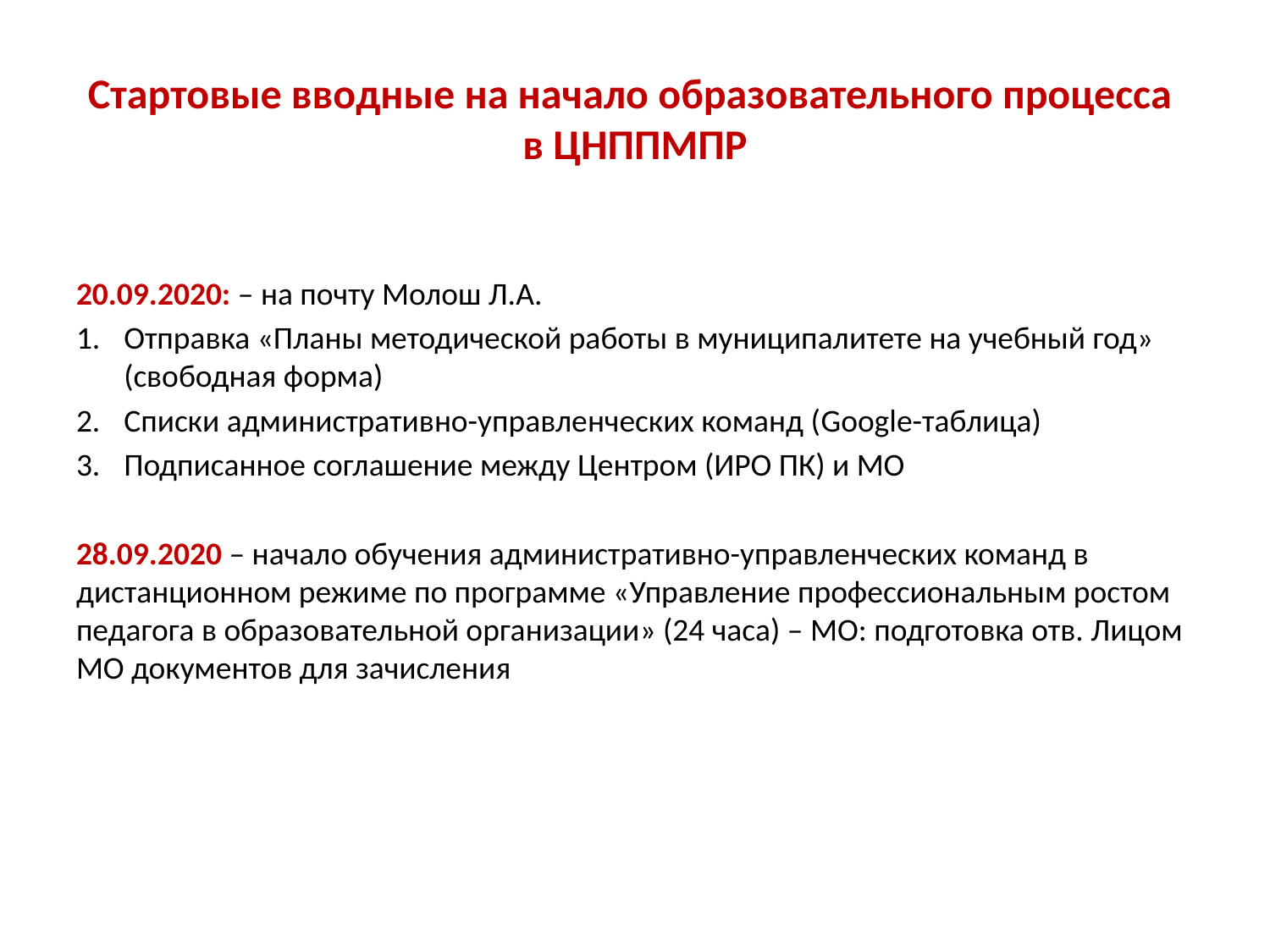

# Стартовые вводные на начало образовательного процесса в ЦНППМПР

20.09.2020: – на почту Молош Л.А.
Отправка «Планы методической работы в муниципалитете на учебный год» (свободная форма)
Списки административно-управленческих команд (Google-таблица)
Подписанное соглашение между Центром (ИРО ПК) и МО

28.09.2020 – начало обучения административно-управленческих команд в дистанционном режиме по программе «Управление профессиональным ростом педагога в образовательной организации» (24 часа) – МО: подготовка отв. Лицом МО документов для зачисления